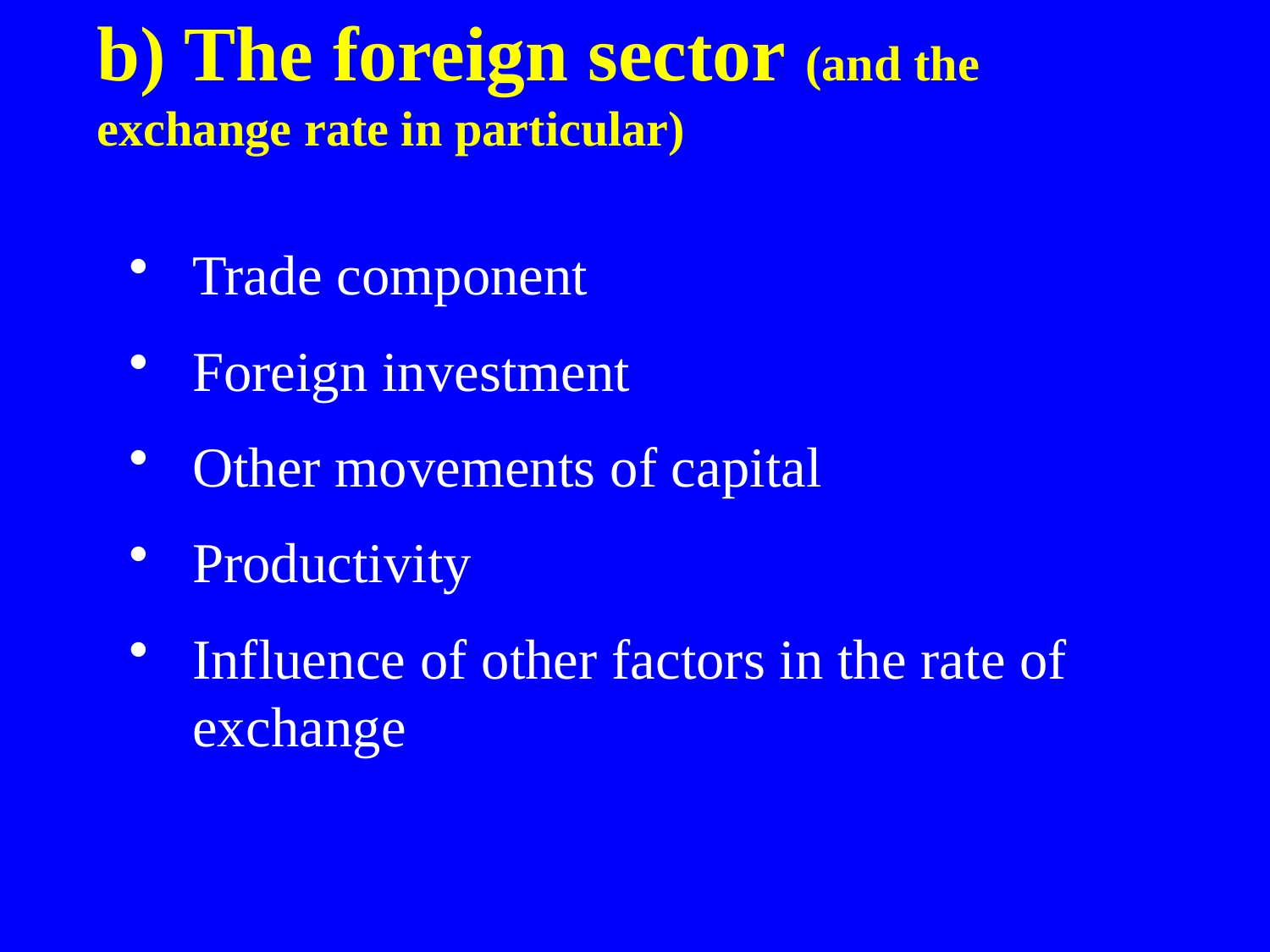

# b) The foreign sector (and the exchange rate in particular)
Trade component
Foreign investment
Other movements of capital
Productivity
Influence of other factors in the rate of exchange